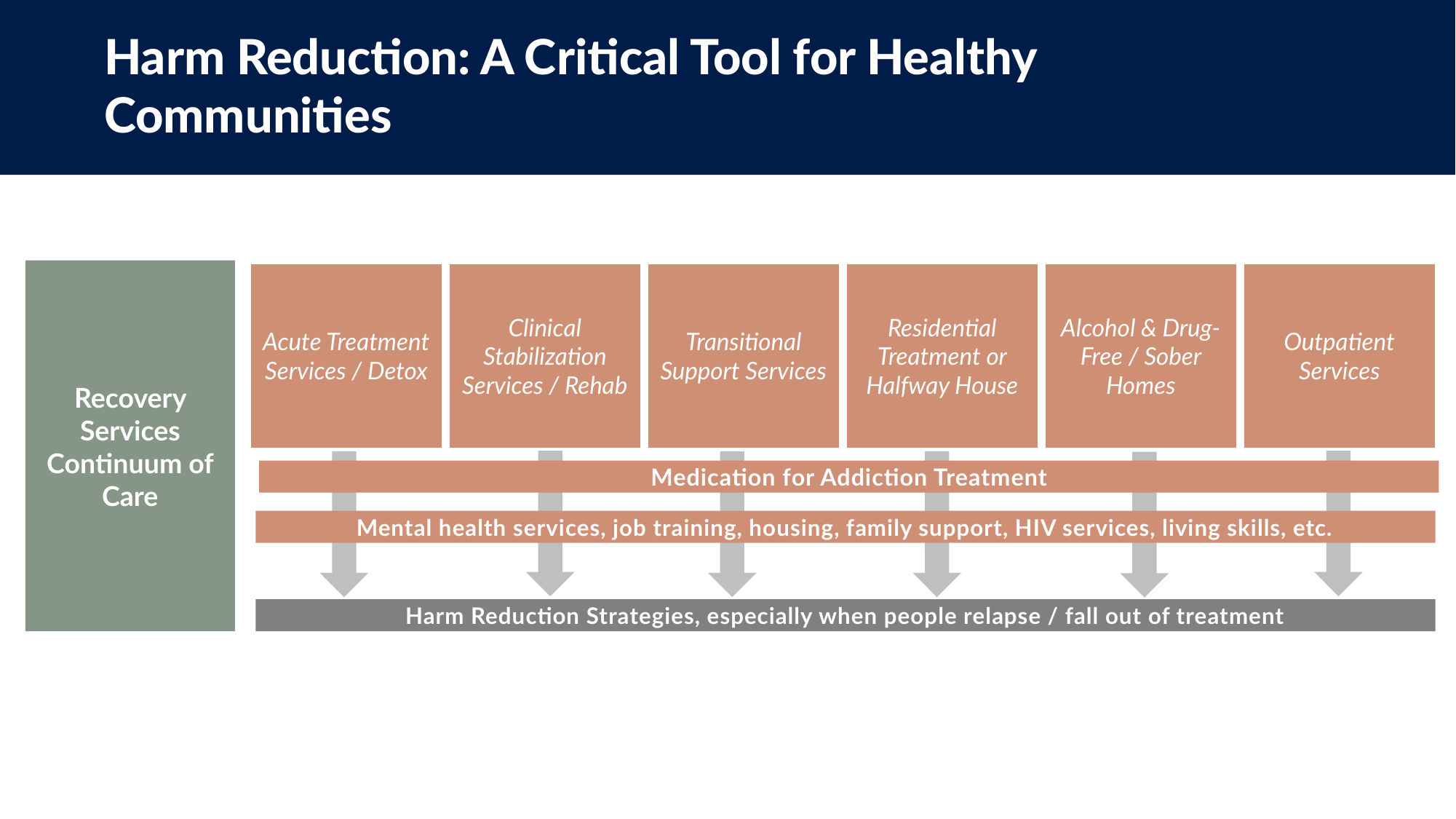

Harm Reduction: A Critical Tool for Healthy Communities
Recovery Services Continuum of Care
| Acute Treatment Services / Detox | Clinical Stabilization Services / Rehab | Transitional Support Services | Residential Treatment or Halfway House | Alcohol & Drug-Free / Sober Homes | Outpatient Services |
| --- | --- | --- | --- | --- | --- |

Medication for Addiction Treatment
Mental health services, job training, housing, family support, HIV services, living skills, etc.
Harm Reduction Strategies, especially when people relapse / fall out of treatment